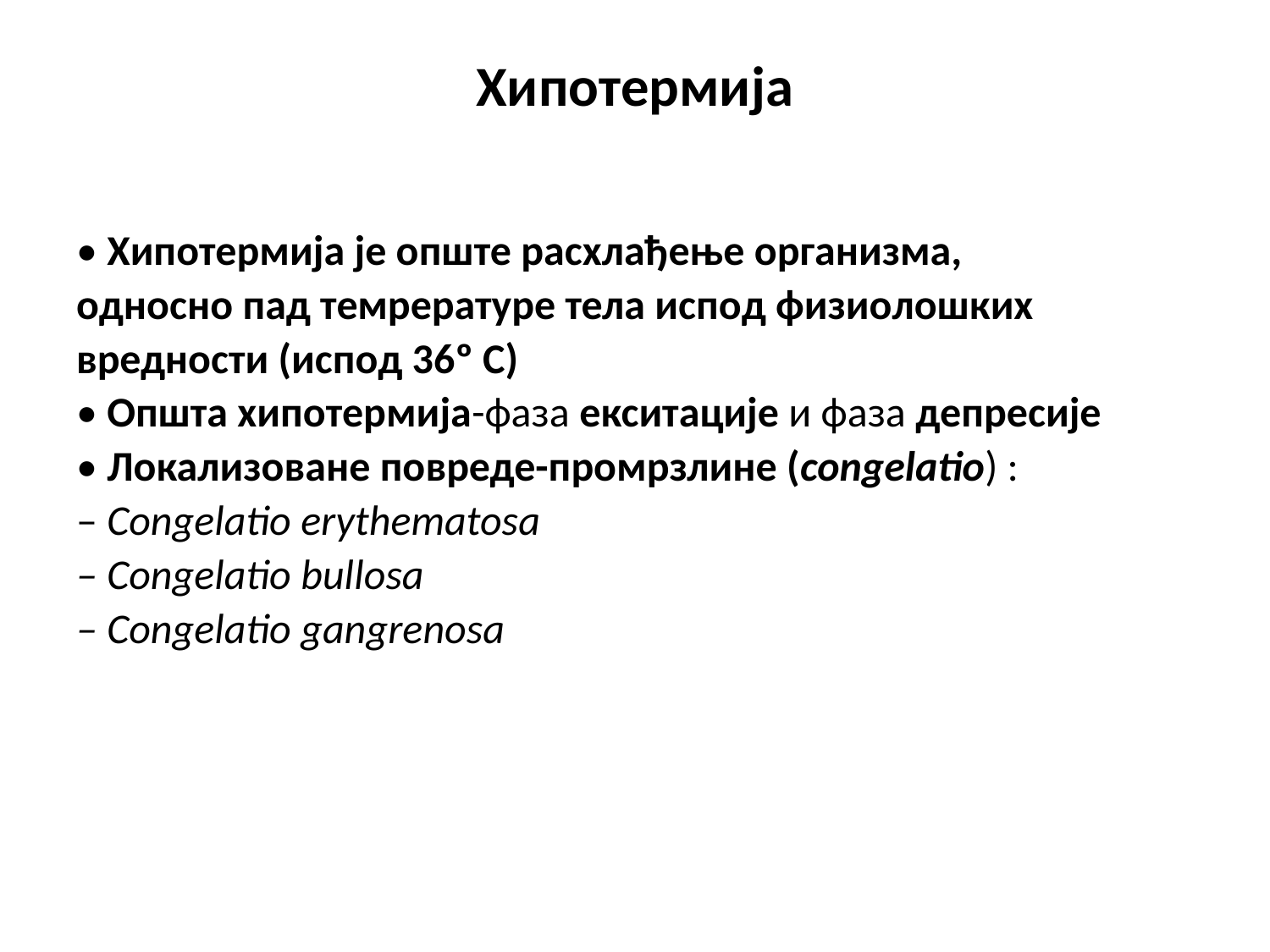

Хипотермија
• Хипотермија је опште расхлађење организма,
односно пад темpературе тела испод физиолошких
вредности (испод 36º C)
• Општа хипотермија-фаза екситације и фаза депресије
• Локализоване повреде-промрзлине (сongelatio) :
– Congelatio erythematosa
– Congelatio bullosa
– Congelatio gangrenosa